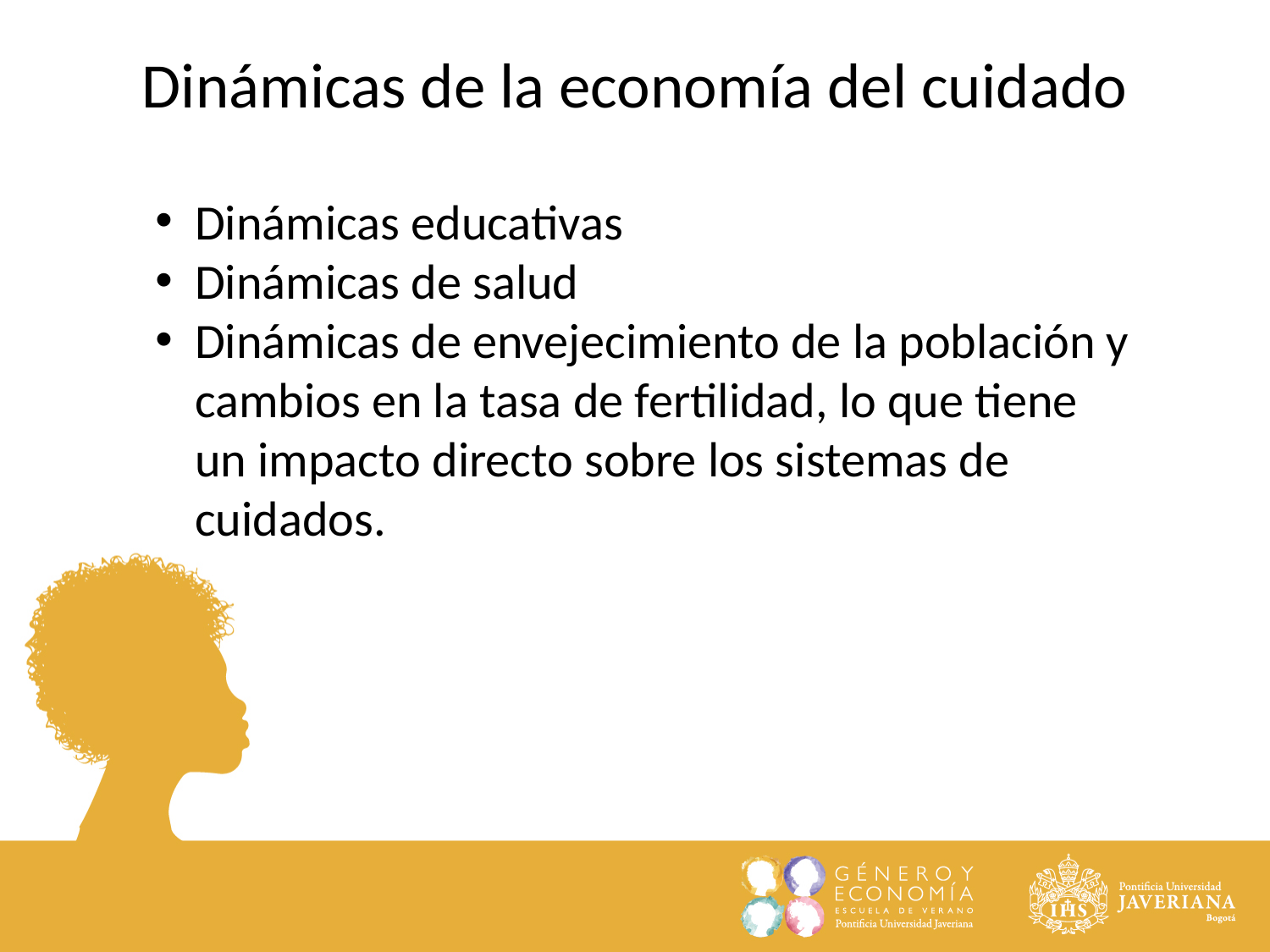

Dinámicas de la economía del cuidado
Dinámicas educativas
Dinámicas de salud
Dinámicas de envejecimiento de la población y cambios en la tasa de fertilidad, lo que tiene un impacto directo sobre los sistemas de cuidados.